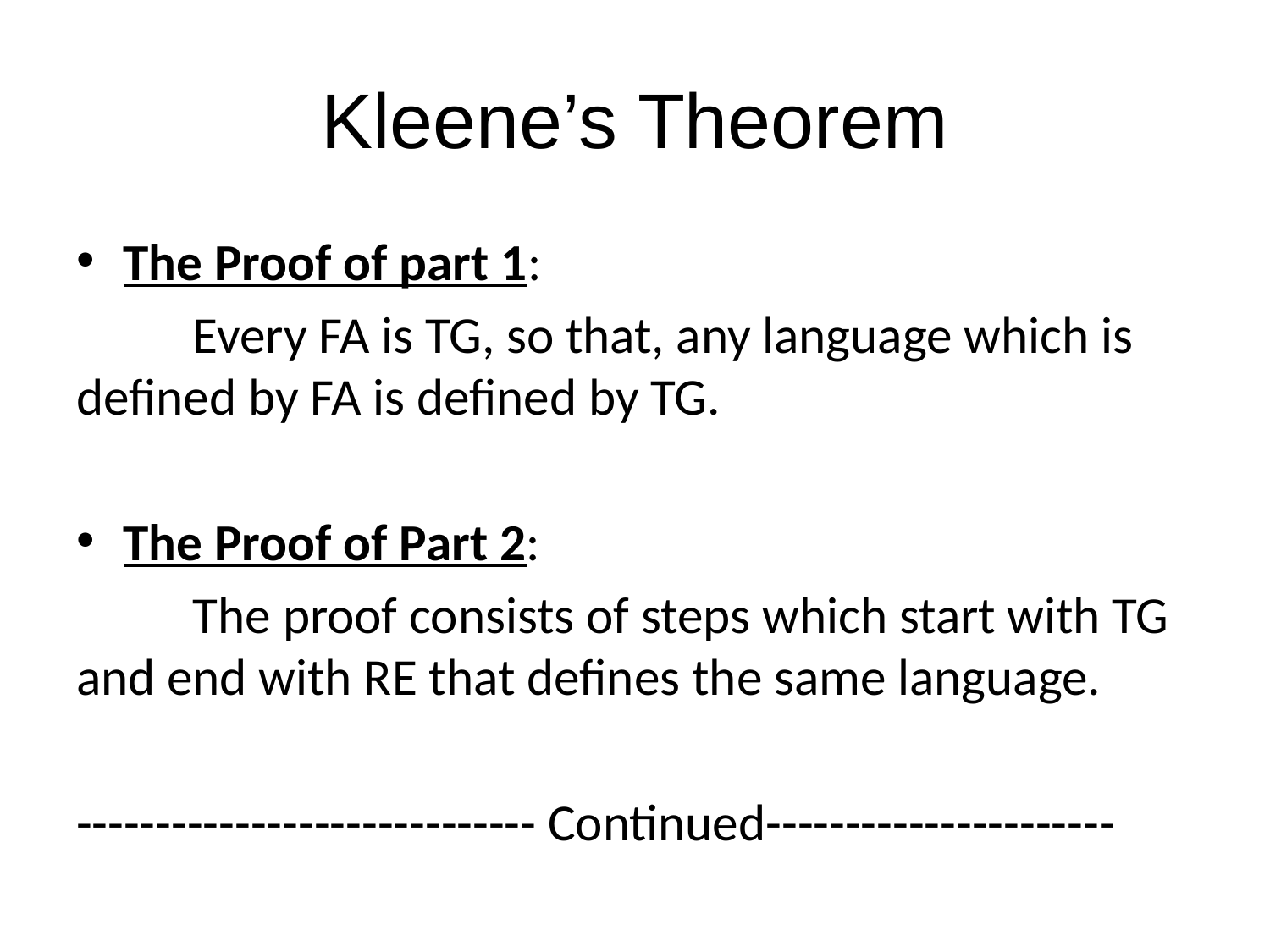

# Kleene’s Theorem
The Proof of part 1:
	Every FA is TG, so that, any language which is defined by FA is defined by TG.

The Proof of Part 2:
	The proof consists of steps which start with TG and end with RE that defines the same language.

----------------------------- Continued----------------------